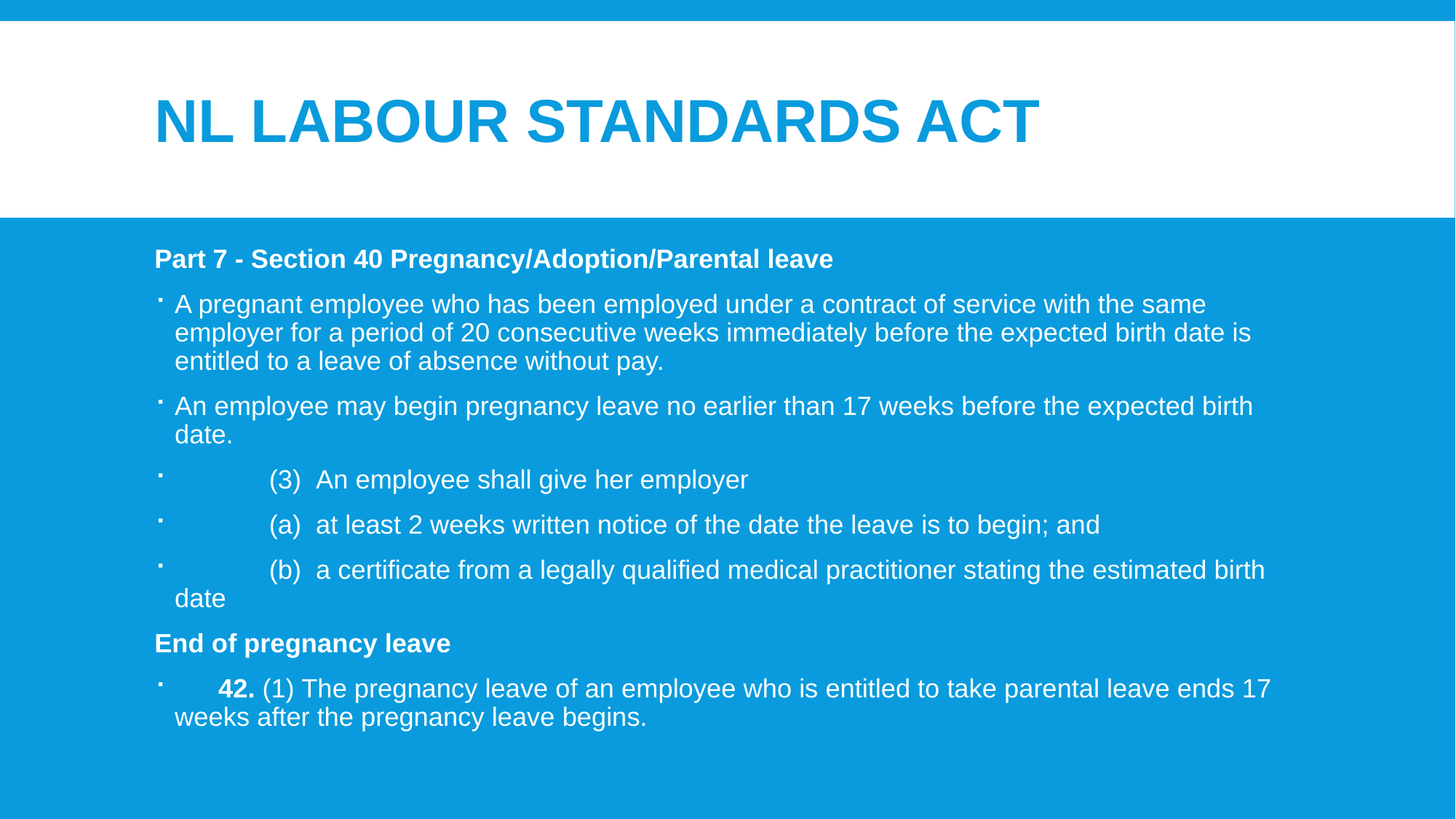

# NL Labour Standards Act
Part 7 - Section 40 Pregnancy/Adoption/Parental leave
A pregnant employee who has been employed under a contract of service with the same employer for a period of 20 consecutive weeks immediately before the expected birth date is entitled to a leave of absence without pay.
An employee may begin pregnancy leave no earlier than 17 weeks before the expected birth date.
             (3)  An employee shall give her employer
             (a)  at least 2 weeks written notice of the date the leave is to begin; and
             (b)  a certificate from a legally qualified medical practitioner stating the estimated birth date
End of pregnancy leave
      42. (1) The pregnancy leave of an employee who is entitled to take parental leave ends 17 weeks after the pregnancy leave begins.